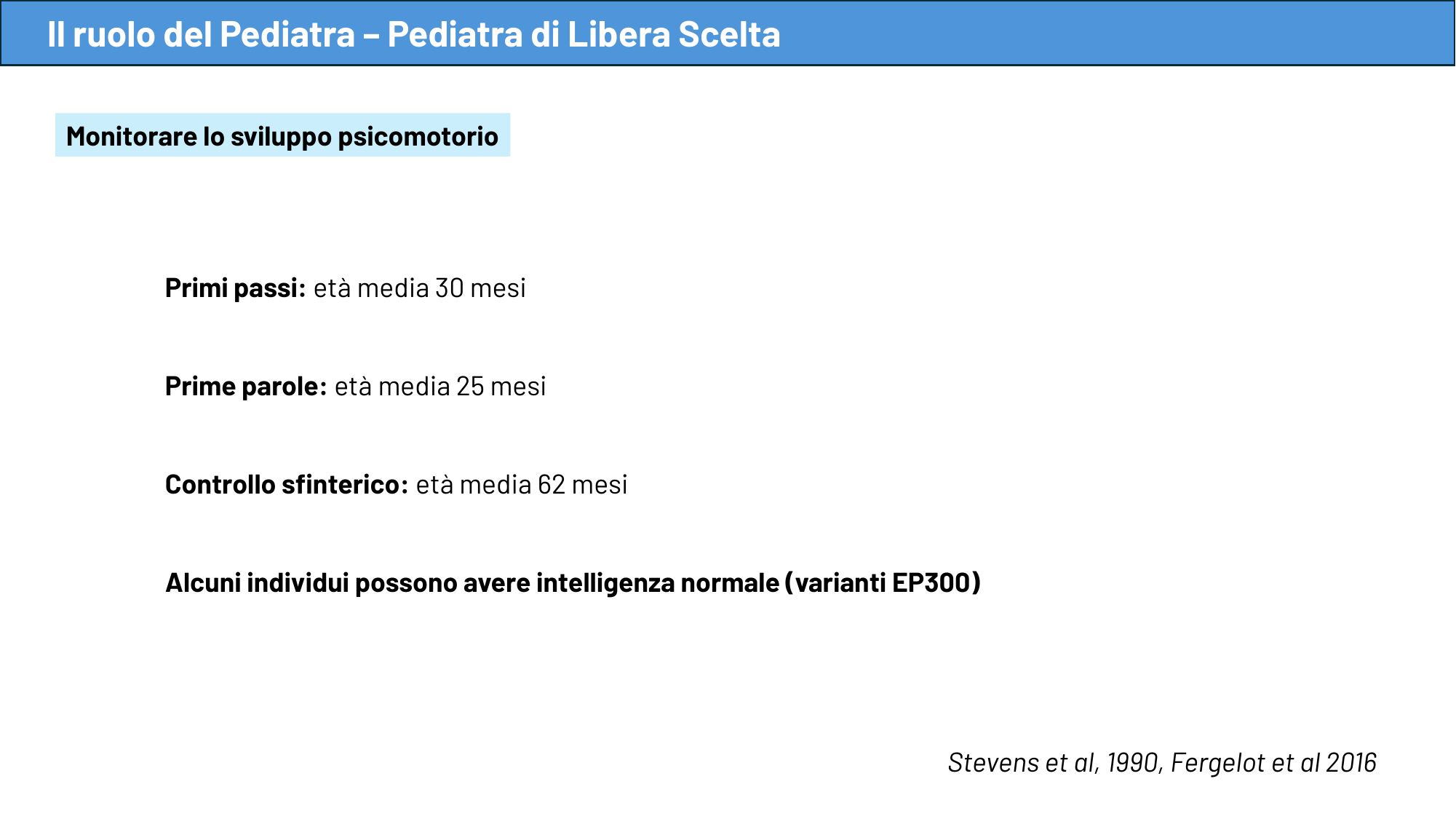

Il ruolo del Pediatra – Pediatra di Libera Scelta
Monitorare lo sviluppo psicomotorio
Primi passi: età media 30 mesi

Prime parole: età media 25 mesi

Controllo sfinterico: età media 62 mesi

Alcuni individui possono avere intelligenza normale (varianti EP300)
 Stevens et al, 1990, Fergelot et al 2016